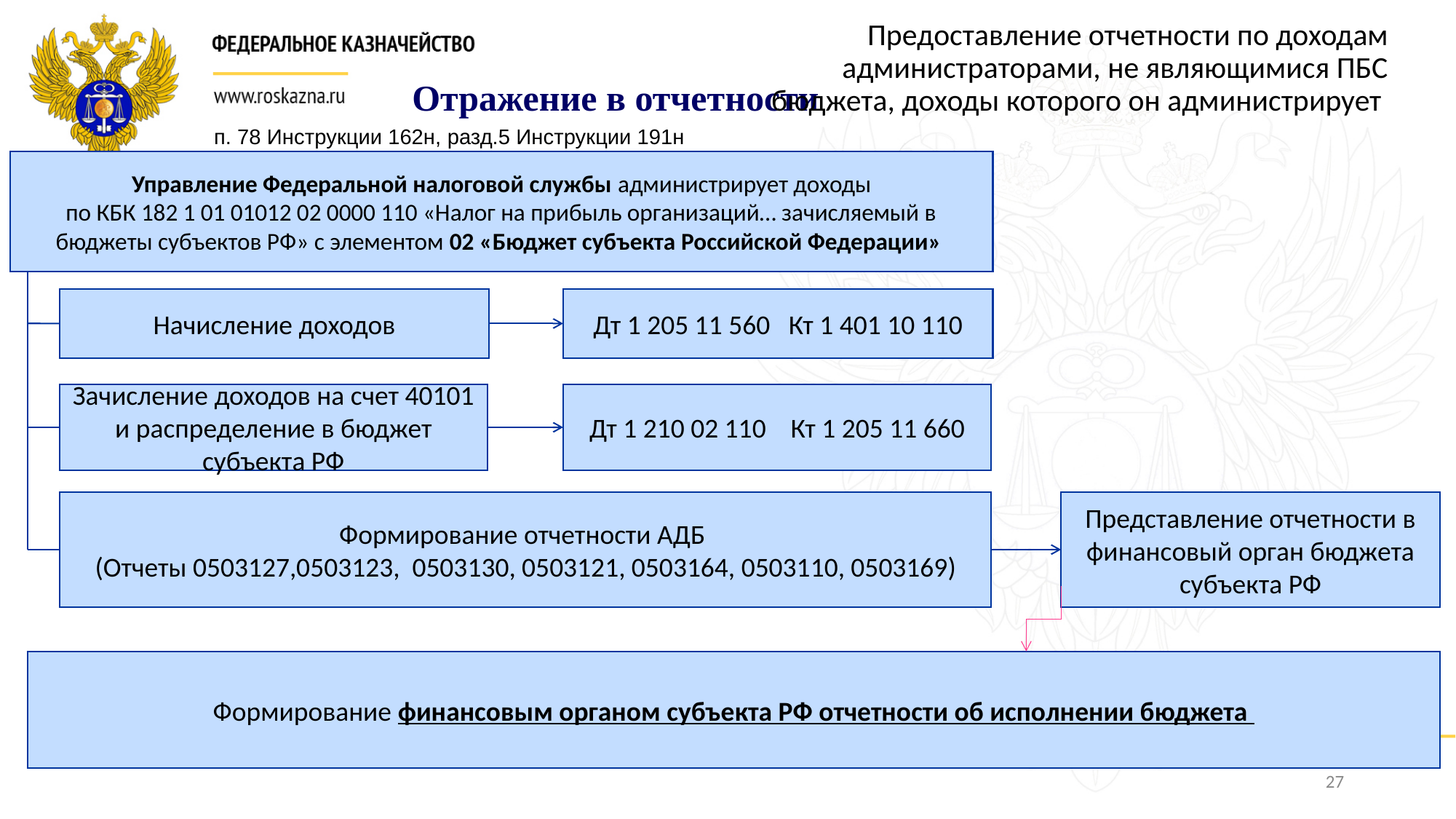

Предоставление отчетности по доходам администраторами, не являющимися ПБС бюджета, доходы которого он администрирует
Отражение в отчетности
п. 78 Инструкции 162н, разд.5 Инструкции 191н
Управление Федеральной налоговой службы администрирует доходы
по КБК 182 1 01 01012 02 0000 110 «Налог на прибыль организаций… зачисляемый в бюджеты субъектов РФ» с элементом 02 «Бюджет субъекта Российской Федерации»
Начисление доходов
Дт 1 205 11 560   Кт 1 401 10 110
Зачисление доходов на счет 40101
и распределение в бюджет субъекта РФ
Дт 1 210 02 110    Кт 1 205 11 660
Формирование отчетности АДБ
(Отчеты 0503127,0503123,  0503130, 0503121, 0503164, 0503110, 0503169)
Представление отчетности в финансовый орган бюджета субъекта РФ
Формирование финансовым органом субъекта РФ отчетности об исполнении бюджета
27